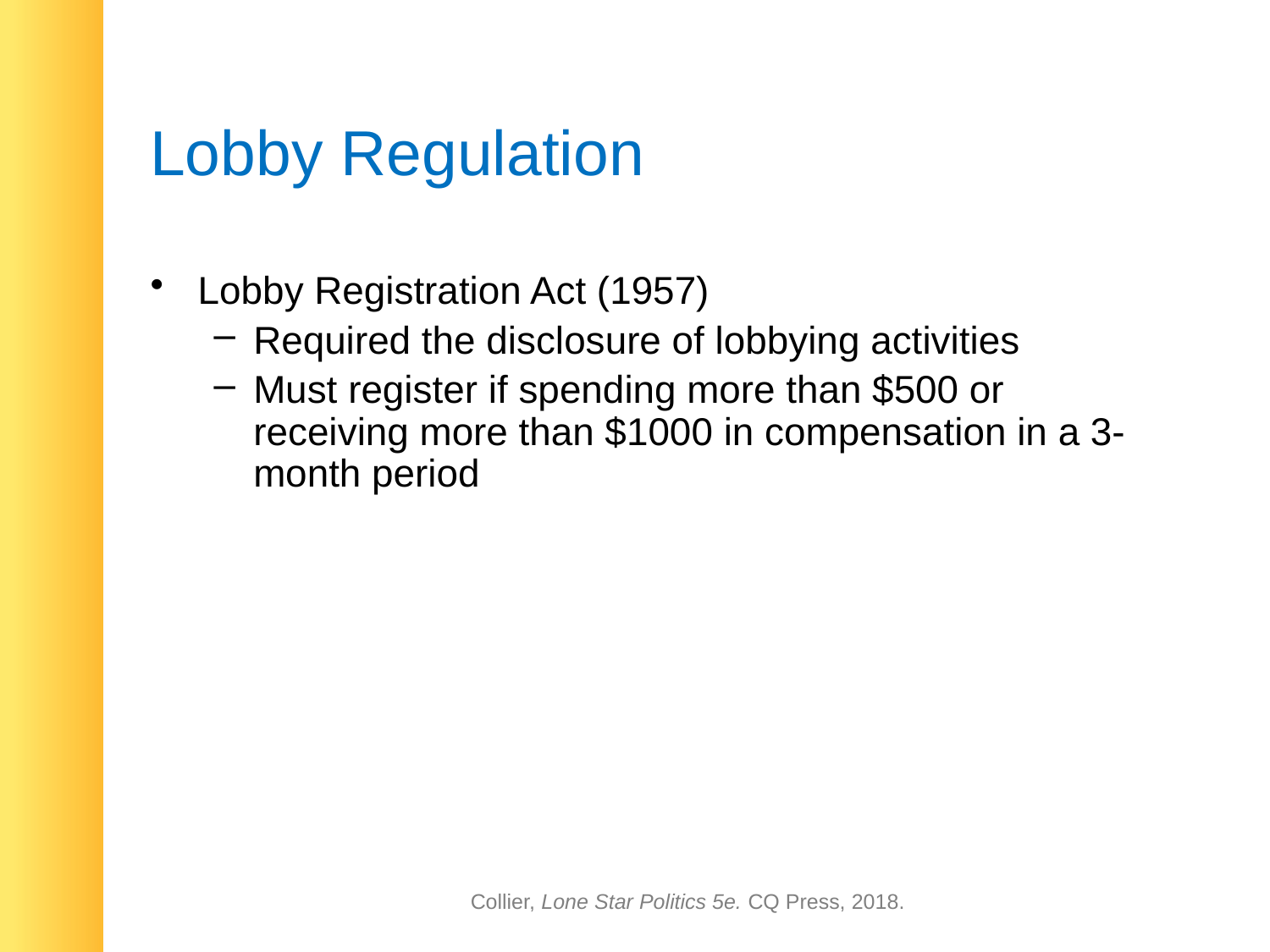

# Lobby Regulation
Lobby Registration Act (1957)
Required the disclosure of lobbying activities
Must register if spending more than $500 or receiving more than $1000 in compensation in a 3-month period
Collier, Lone Star Politics 5e. CQ Press, 2018.